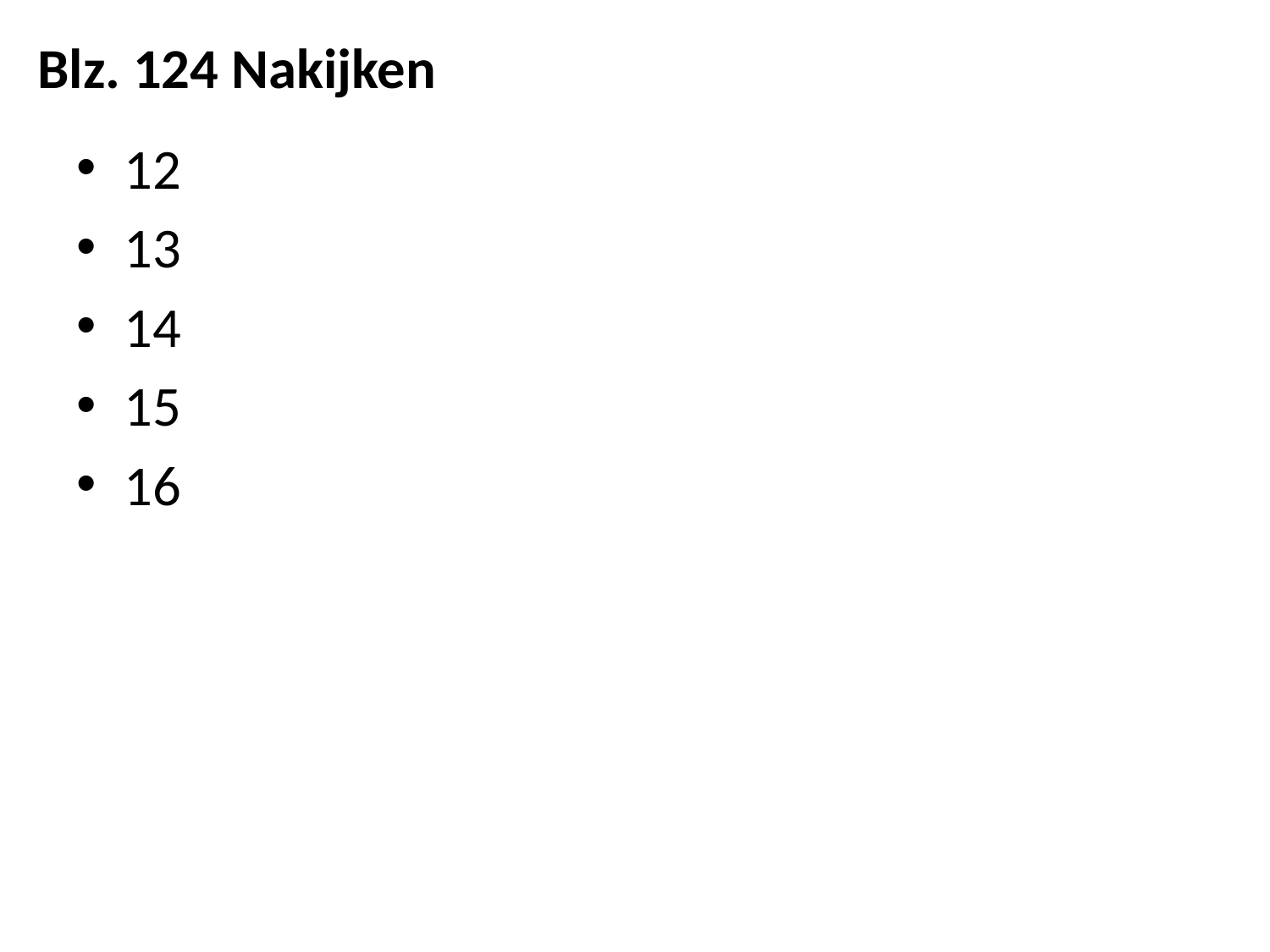

Blz. 124 Nakijken
12
13
14
15
16